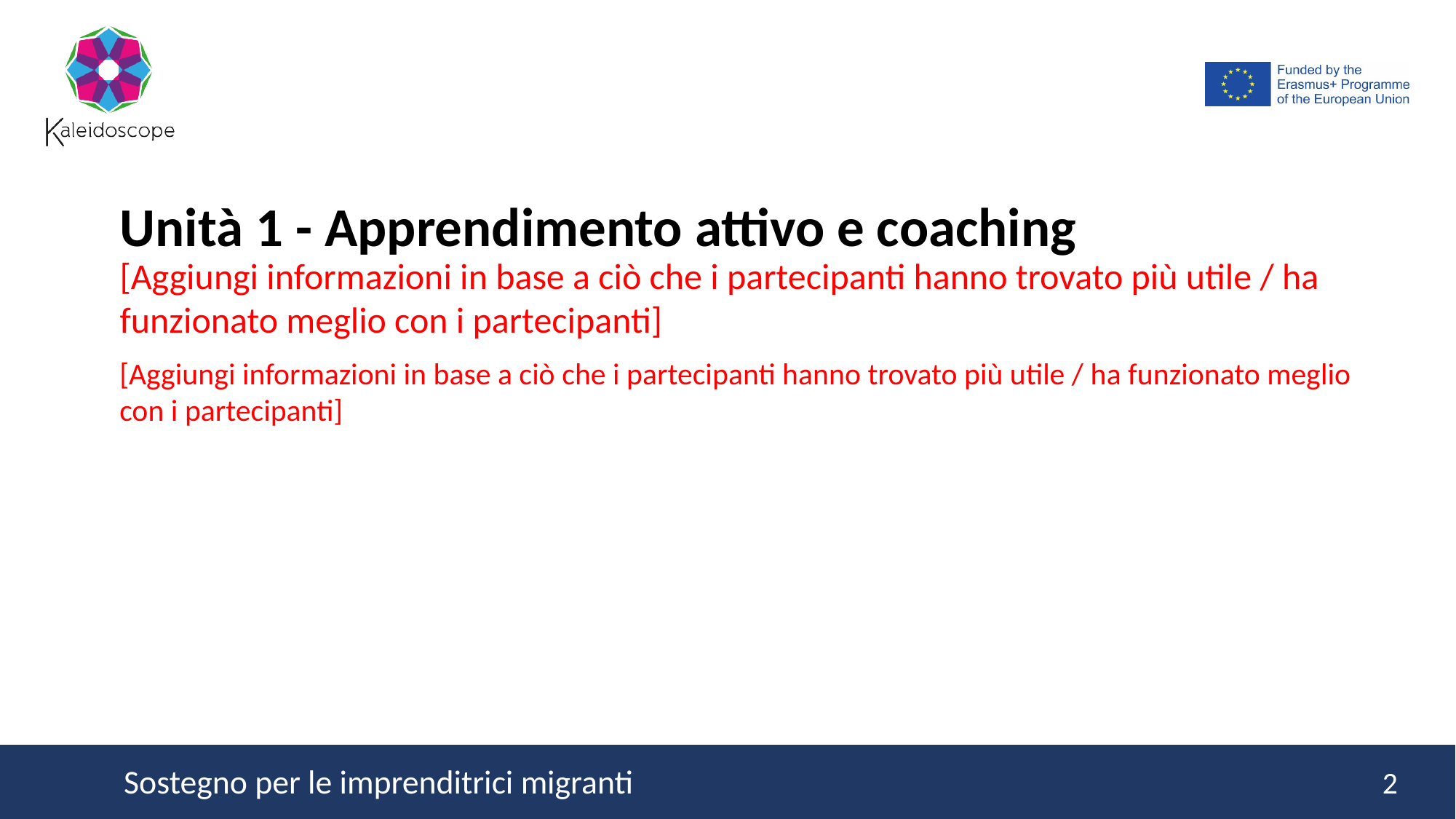

Unità 1 - Apprendimento attivo e coaching
[Aggiungi informazioni in base a ciò che i partecipanti hanno trovato più utile / ha funzionato meglio con i partecipanti]
[Aggiungi informazioni in base a ciò che i partecipanti hanno trovato più utile / ha funzionato meglio con i partecipanti]

2